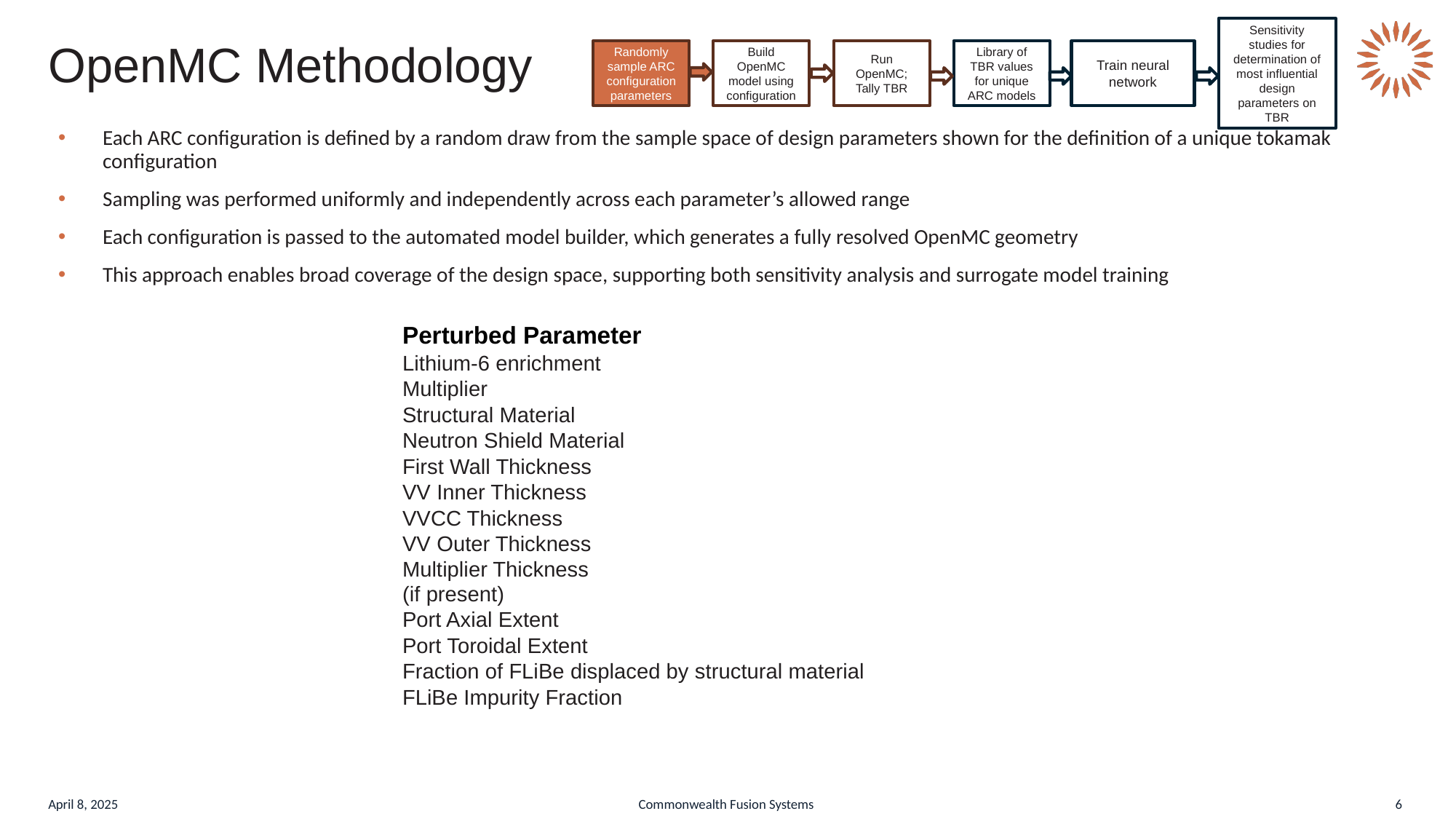

Sensitivity studies for determination of most influential design parameters on TBR
Build OpenMC model using configuration
Run OpenMC; Tally TBR
Randomly sample ARC configuration parameters
Library of TBR values for unique ARC models
Train neural network

# OpenMC Methodology
Each ARC configuration is defined by a random draw from the sample space of design parameters shown for the definition of a unique tokamak configuration
Sampling was performed uniformly and independently across each parameter’s allowed range
Each configuration is passed to the automated model builder, which generates a fully resolved OpenMC geometry
This approach enables broad coverage of the design space, supporting both sensitivity analysis and surrogate model training
| Perturbed Parameter |
| --- |
| Lithium-6 enrichment |
| Multiplier |
| Structural Material |
| Neutron Shield Material |
| First Wall Thickness |
| VV Inner Thickness |
| VVCC Thickness |
| VV Outer Thickness |
| Multiplier Thickness (if present) |
| Port Axial Extent |
| Port Toroidal Extent |
| Fraction of FLiBe displaced by structural material |
| FLiBe Impurity Fraction |